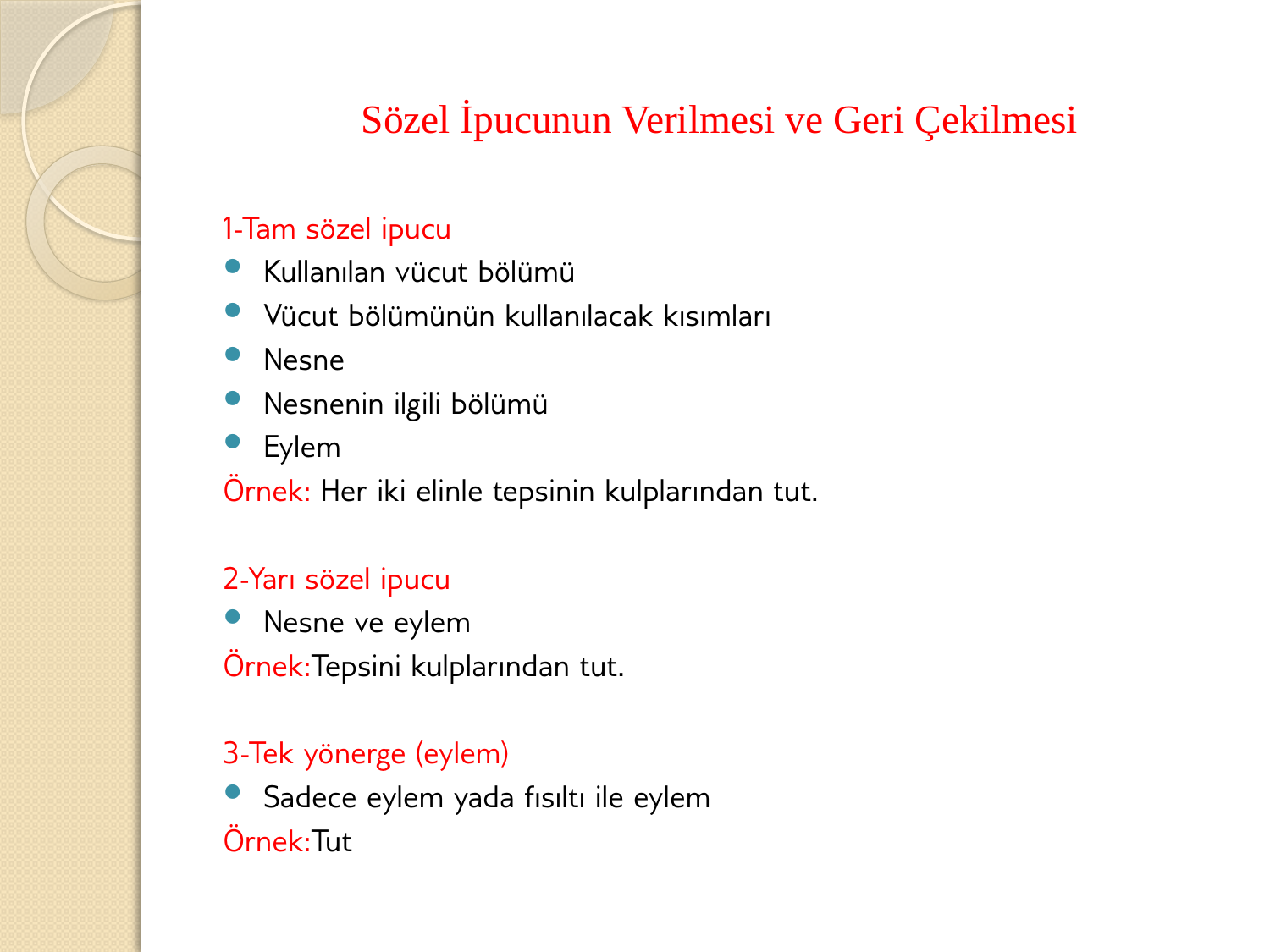

# Sözel İpucunun Verilmesi ve Geri Çekilmesi
1-Tam sözel ipucu
Kullanılan vücut bölümü
Vücut bölümünün kullanılacak kısımları
Nesne
Nesnenin ilgili bölümü
Eylem
Örnek: Her iki elinle tepsinin kulplarından tut.

2-Yarı sözel ipucu
Nesne ve eylem
Örnek:Tepsini kulplarından tut.

3-Tek yönerge (eylem)
Sadece eylem yada fısıltı ile eylem
Örnek:Tut